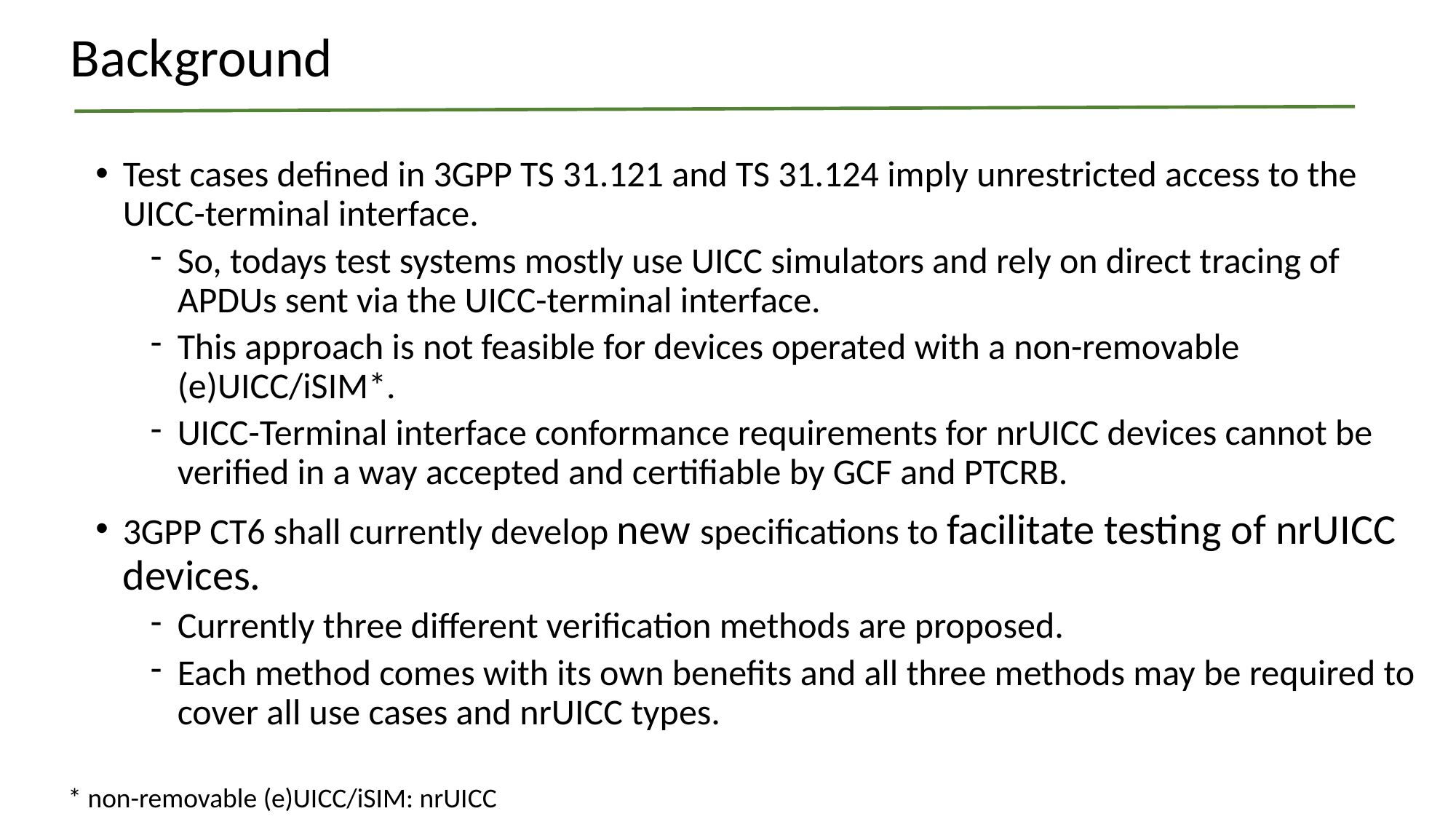

Background
Test cases defined in 3GPP TS 31.121 and TS 31.124 imply unrestricted access to the UICC-terminal interface.
So, todays test systems mostly use UICC simulators and rely on direct tracing of APDUs sent via the UICC-terminal interface.
This approach is not feasible for devices operated with a non-removable (e)UICC/iSIM*.
UICC-Terminal interface conformance requirements for nrUICC devices cannot be verified in a way accepted and certifiable by GCF and PTCRB.
3GPP CT6 shall currently develop new specifications to facilitate testing of nrUICC devices.
Currently three different verification methods are proposed.
Each method comes with its own benefits and all three methods may be required to cover all use cases and nrUICC types.
* non-removable (e)UICC/iSIM: nrUICC